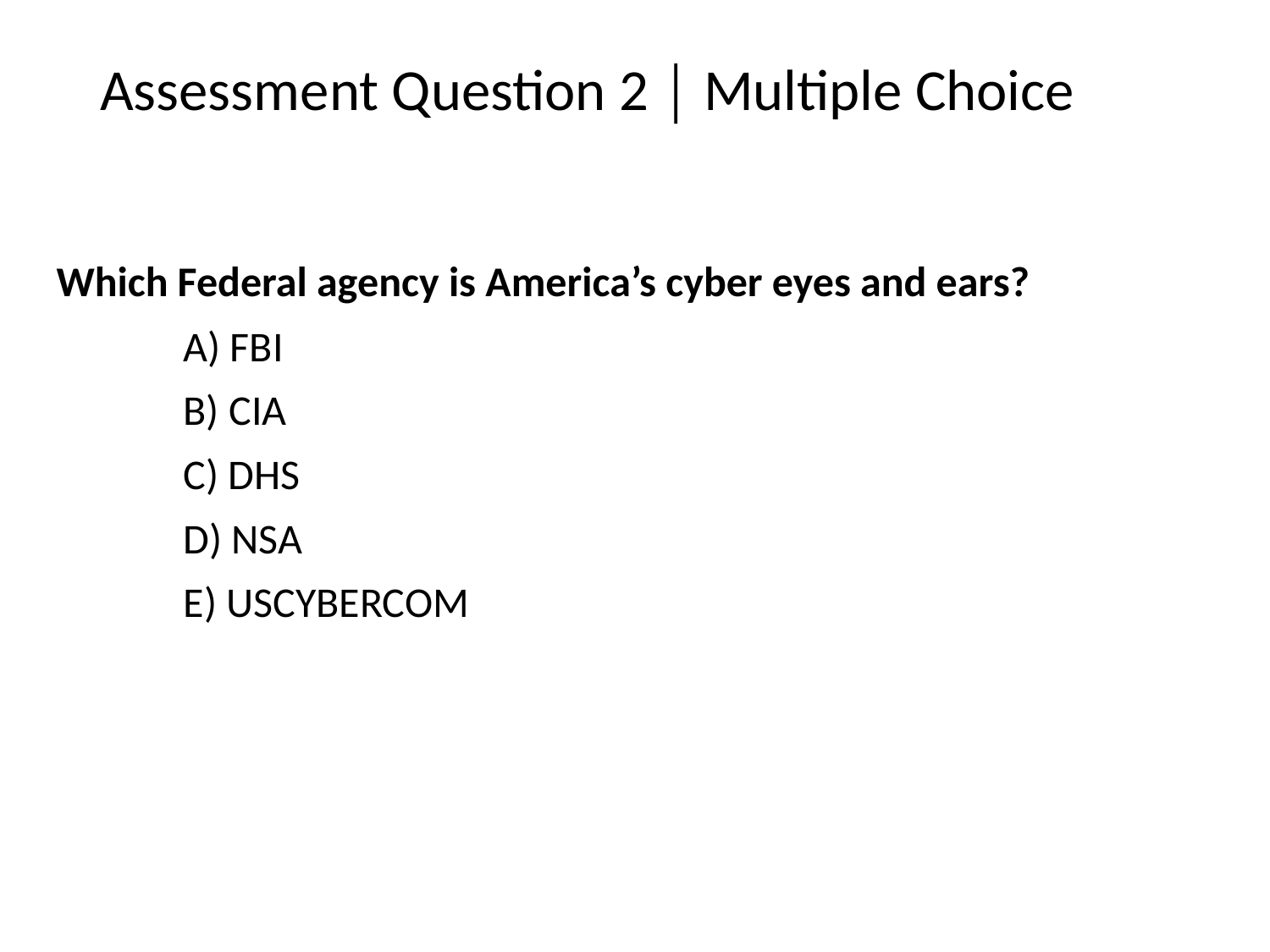

# Assessment Question 2 │ Multiple Choice
Which Federal agency is America’s cyber eyes and ears?
	A) FBI
	B) CIA
	C) DHS
	D) NSA
	E) USCYBERCOM